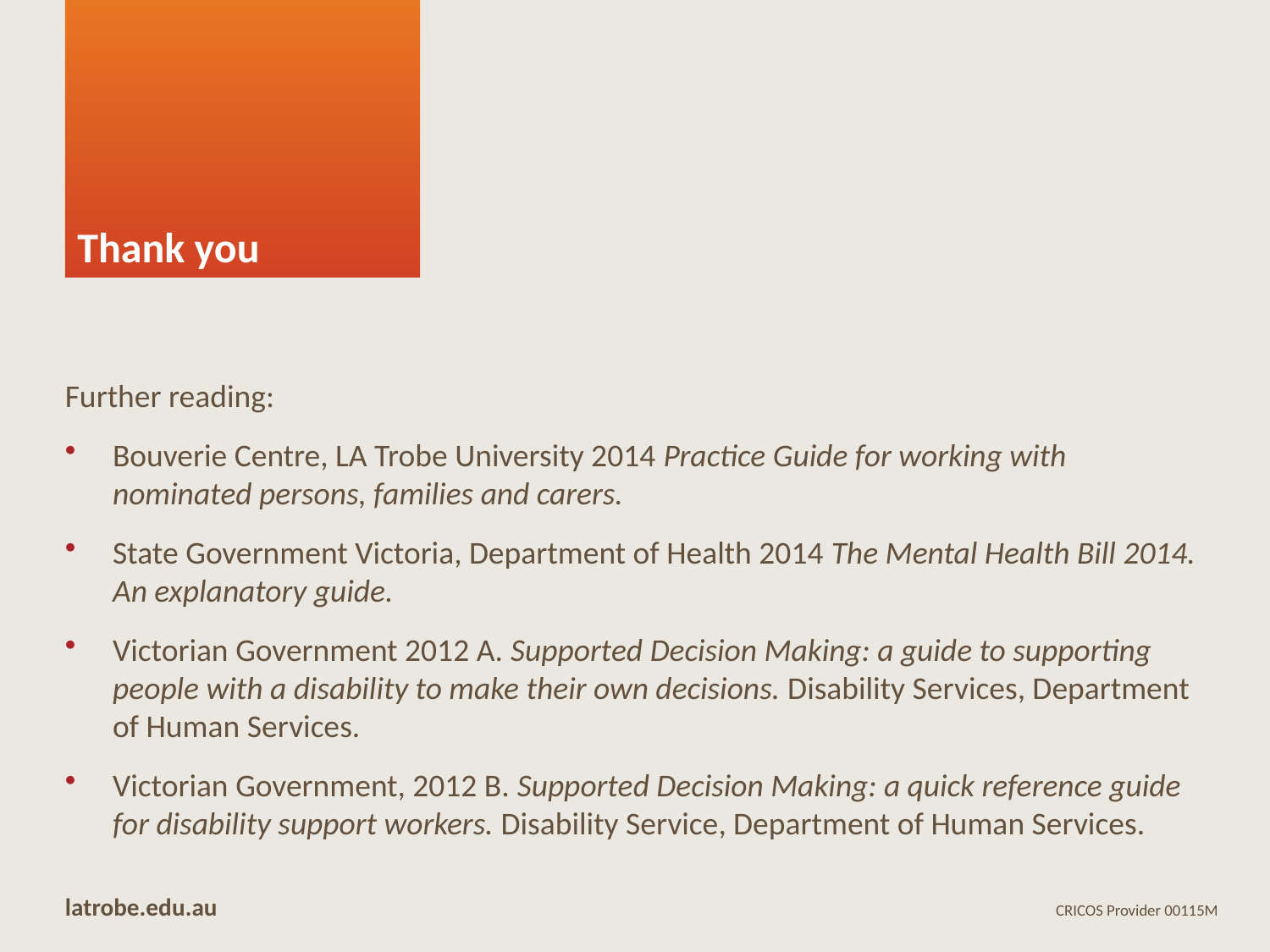

Further reading:
Bouverie Centre, LA Trobe University 2014 Practice Guide for working with nominated persons, families and carers.
State Government Victoria, Department of Health 2014 The Mental Health Bill 2014. An explanatory guide.
Victorian Government 2012 A. Supported Decision Making: a guide to supporting people with a disability to make their own decisions. Disability Services, Department of Human Services.
Victorian Government, 2012 B. Supported Decision Making: a quick reference guide for disability support workers. Disability Service, Department of Human Services.